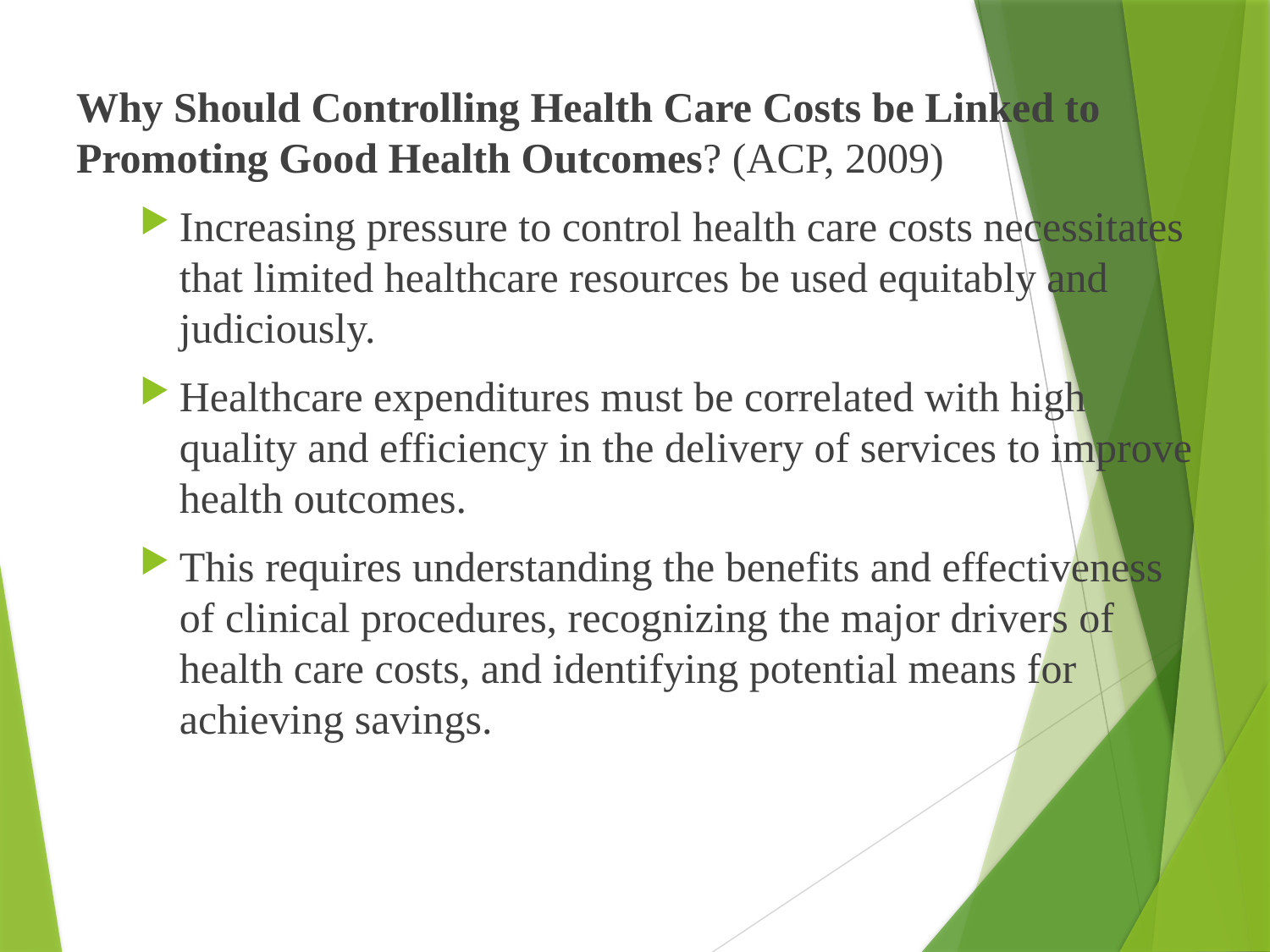

Why Should Controlling Health Care Costs be Linked to Promoting Good Health Outcomes? (ACP, 2009)
Increasing pressure to control health care costs necessitates that limited healthcare resources be used equitably and judiciously.
Healthcare expenditures must be correlated with high quality and efficiency in the delivery of services to improve health outcomes.
This requires understanding the benefits and effectiveness of clinical procedures, recognizing the major drivers of health care costs, and identifying potential means for achieving savings.